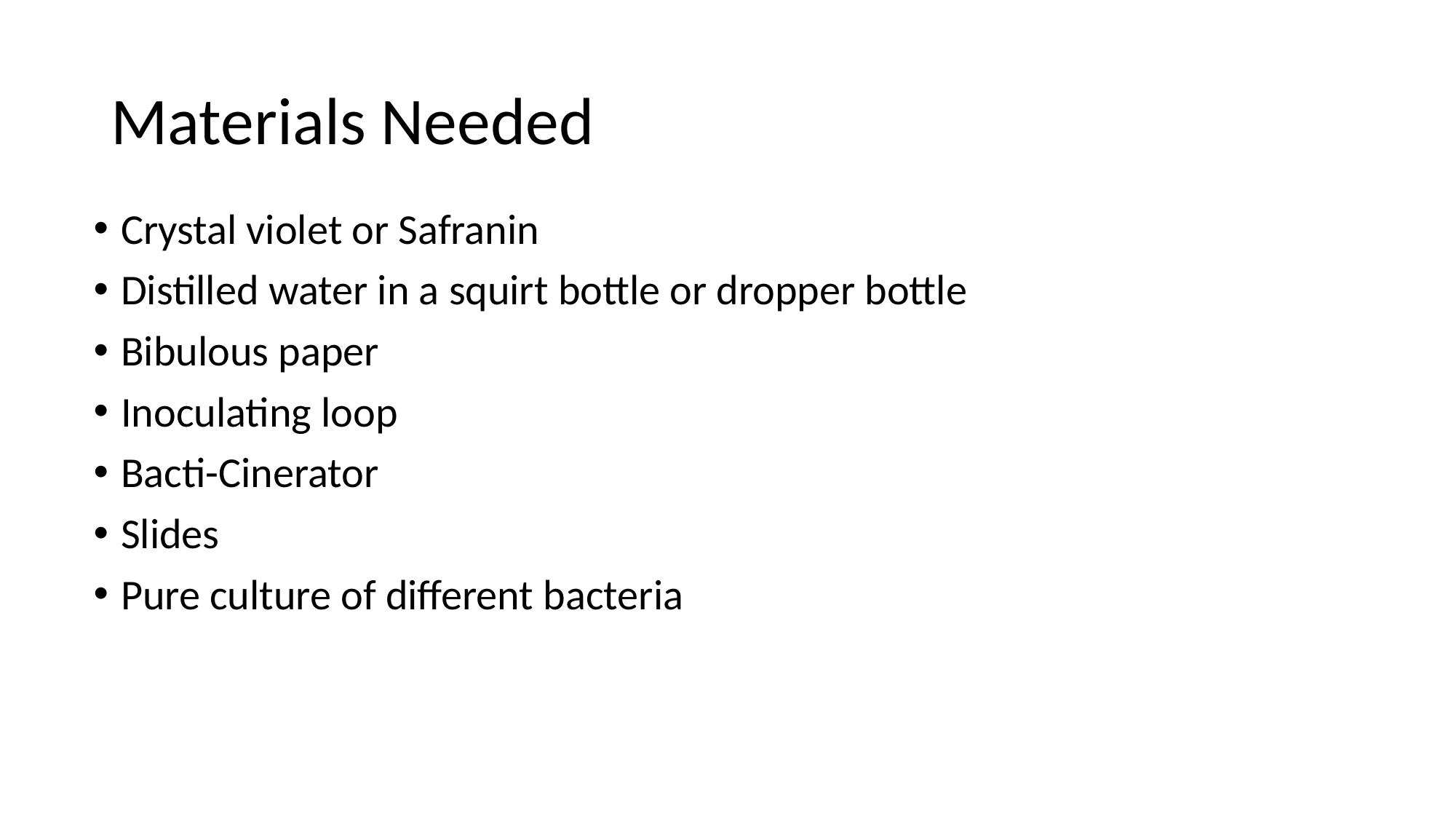

# Materials Needed
Crystal violet or Safranin
Distilled water in a squirt bottle or dropper bottle
Bibulous paper
Inoculating loop
Bacti-Cinerator
Slides
Pure culture of different bacteria